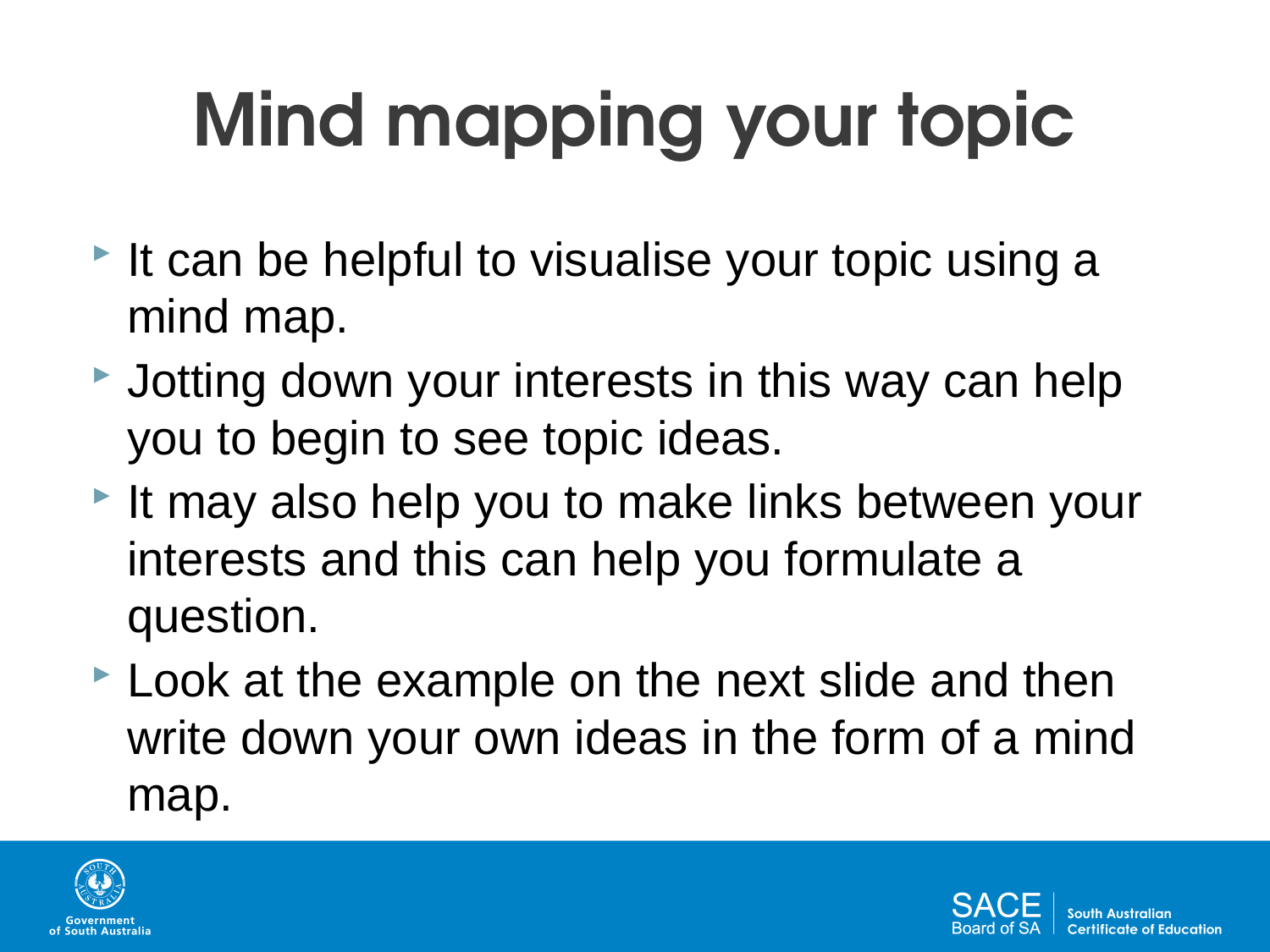

# Mind mapping your topic
It can be helpful to visualise your topic using a mind map.
Jotting down your interests in this way can help you to begin to see topic ideas.
It may also help you to make links between your interests and this can help you formulate a question.
Look at the example on the next slide and then write down your own ideas in the form of a mind map.